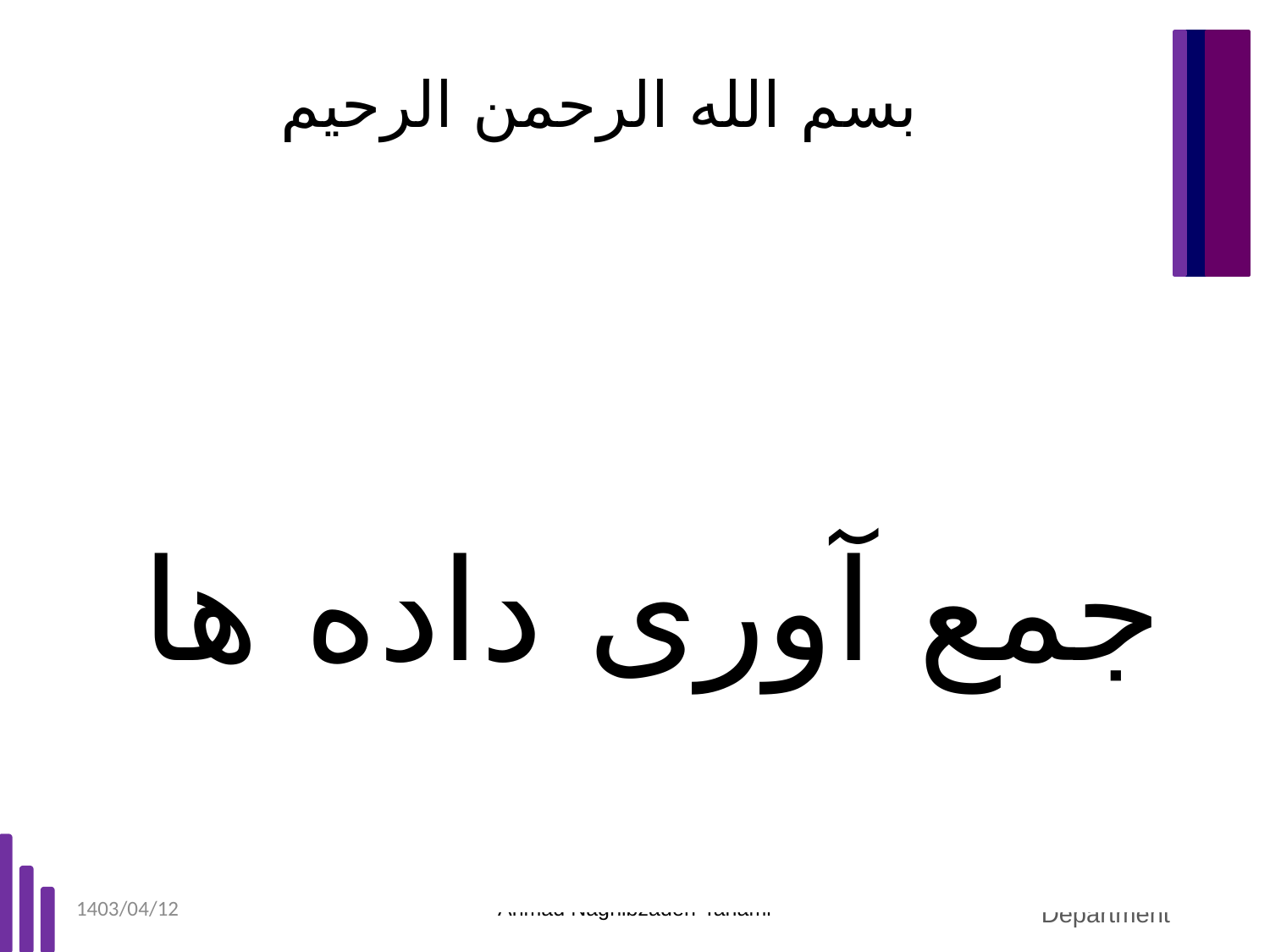

بسم الله الرحمن الرحیم
# جمع آوری داده ها
1403/04/12
Ahmad Naghibzadeh-Tahami